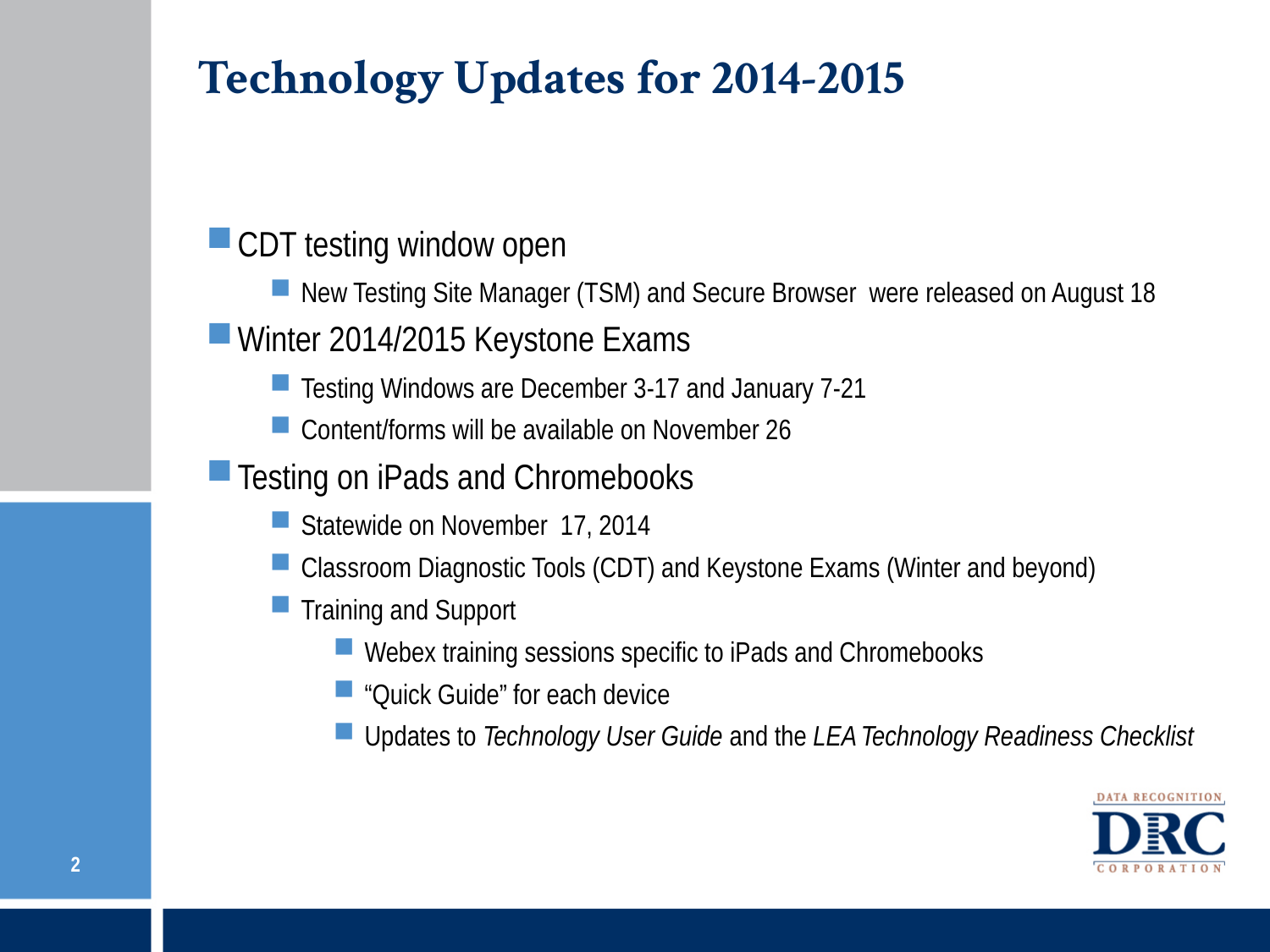

# Technology Updates for 2014-2015
CDT testing window open
New Testing Site Manager (TSM) and Secure Browser  were released on August 18
Winter 2014/2015 Keystone Exams
Testing Windows are December 3-17 and January 7-21
Content/forms will be available on November 26
Testing on iPads and Chromebooks
Statewide on November  17, 2014
Classroom Diagnostic Tools (CDT) and Keystone Exams (Winter and beyond)
Training and Support
Webex training sessions specific to iPads and Chromebooks
“Quick Guide” for each device
Updates to Technology User Guide and the LEA Technology Readiness Checklist

2